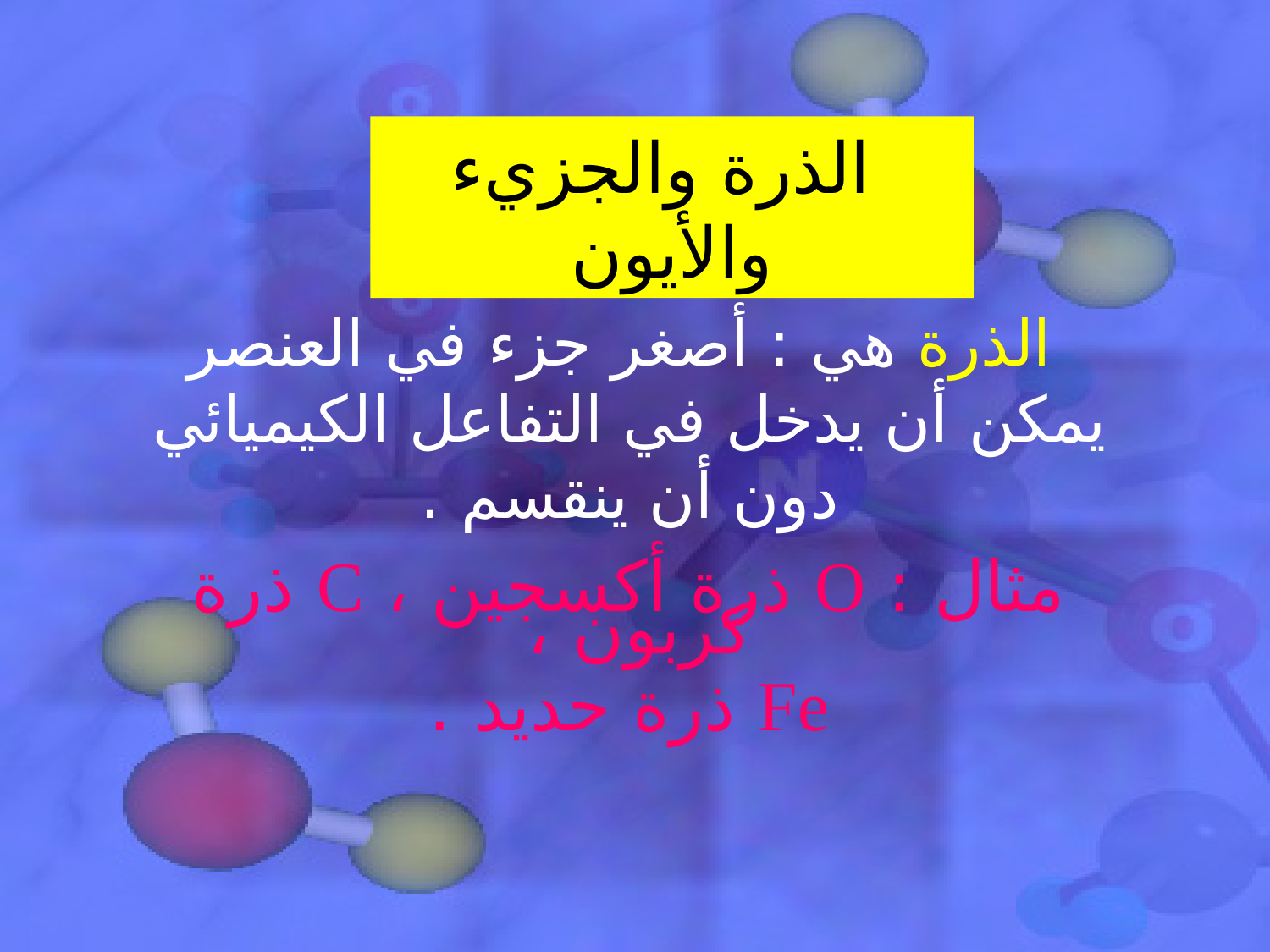

الذرة والجزيء والأيون
 الذرة هي : أصغر جزء في العنصر يمكن أن يدخل في التفاعل الكيميائي دون أن ينقسم .
 مثال : O ذرة أكسجين ، C ذرة كربون ،
 Fe ذرة حديد .